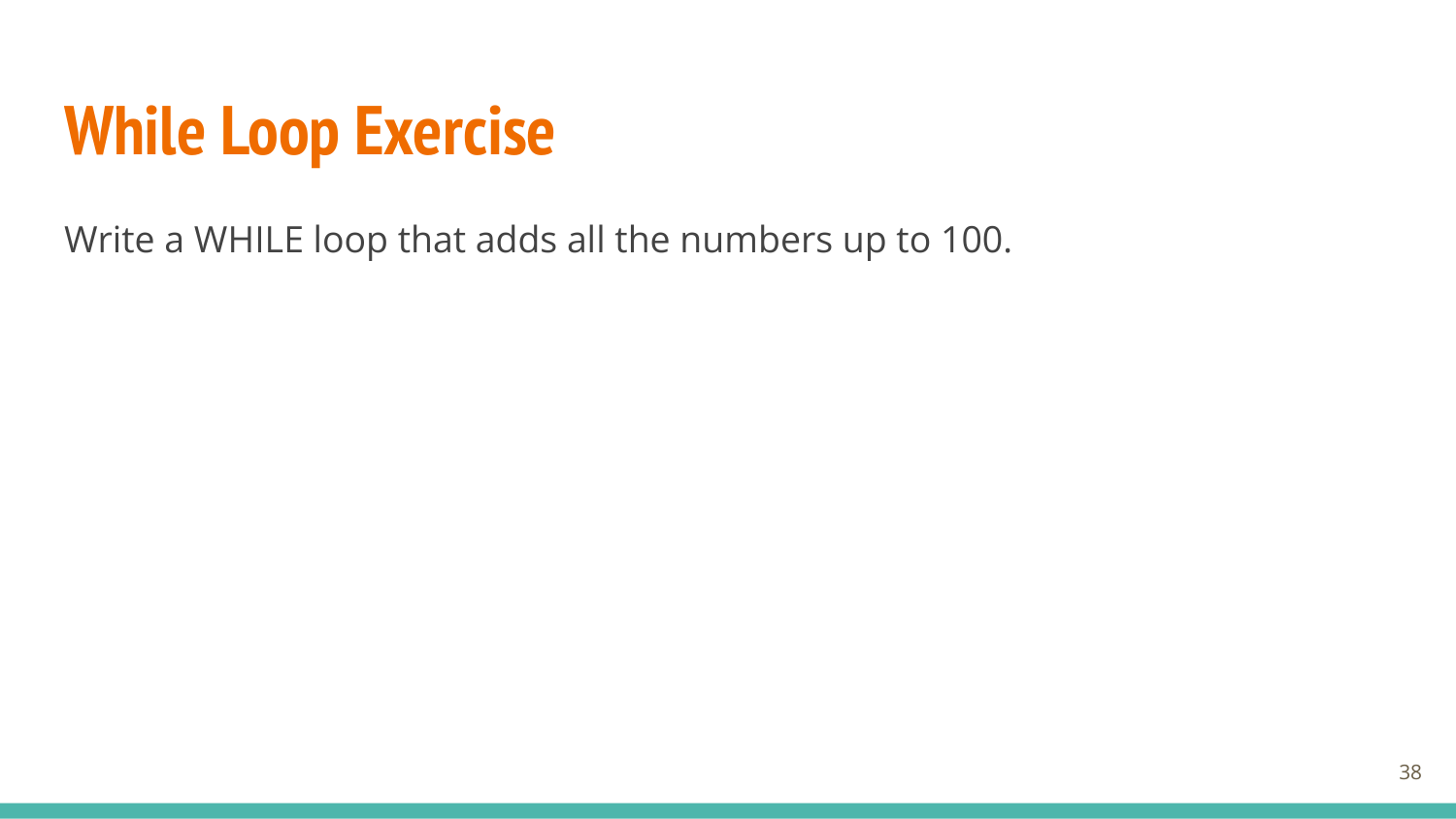

# While Loop Exercise
Write a WHILE loop that adds all the numbers up to 100.

38